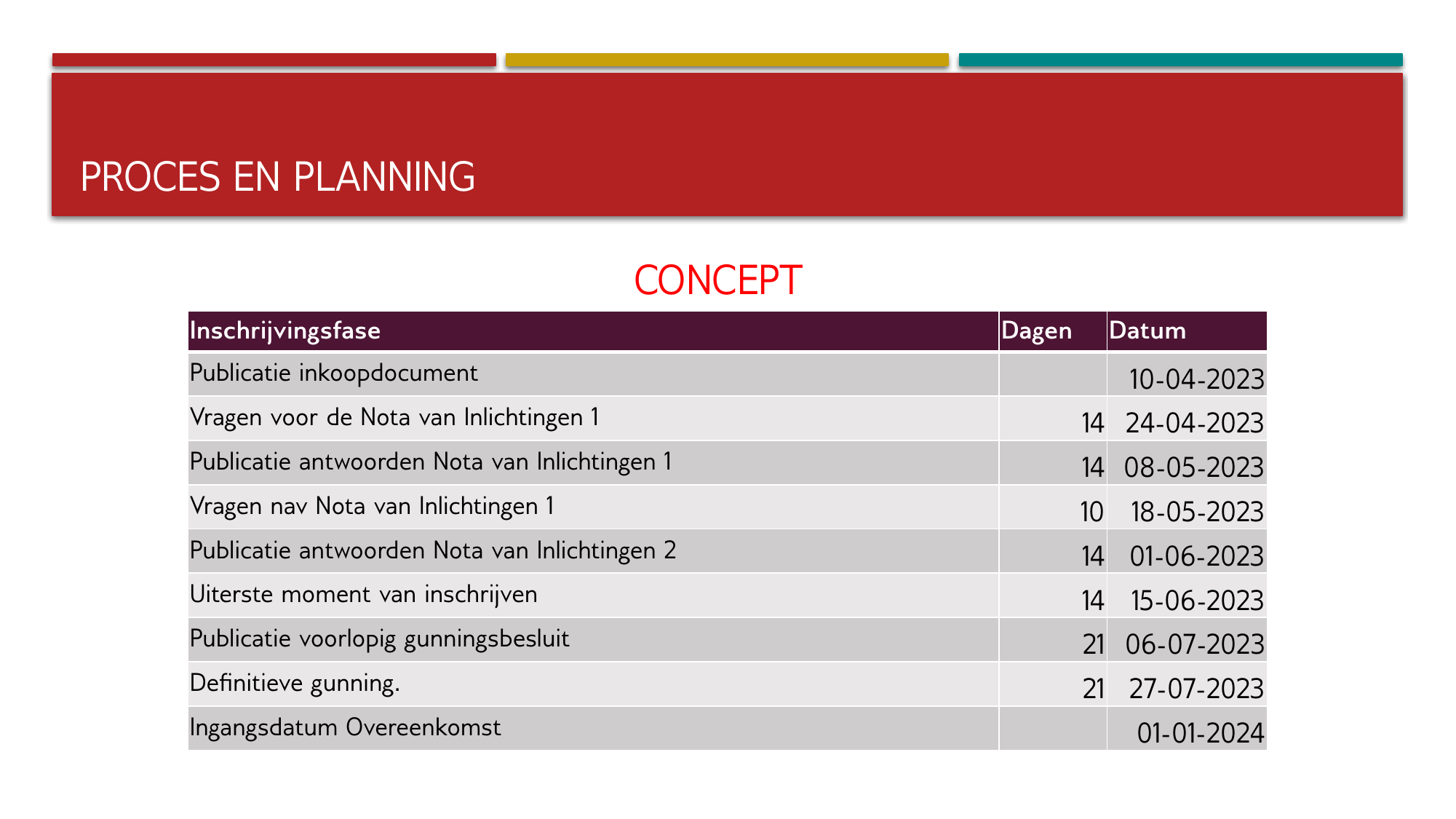

# Proces en planning
concept
| Inschrijvingsfase | Dagen | Datum |
| --- | --- | --- |
| Publicatie inkoopdocument |  | 10-04-2023 |
| Vragen voor de Nota van Inlichtingen 1 | 14 | 24-04-2023 |
| Publicatie antwoorden Nota van Inlichtingen 1 | 14 | 08-05-2023 |
| Vragen nav Nota van Inlichtingen 1 | 10 | 18-05-2023 |
| Publicatie antwoorden Nota van Inlichtingen 2 | 14 | 01-06-2023 |
| Uiterste moment van inschrijven | 14 | 15-06-2023 |
| Publicatie voorlopig gunningsbesluit | 21 | 06-07-2023 |
| Definitieve gunning. | 21 | 27-07-2023 |
| Ingangsdatum Overeenkomst |  | 01-01-2024 |